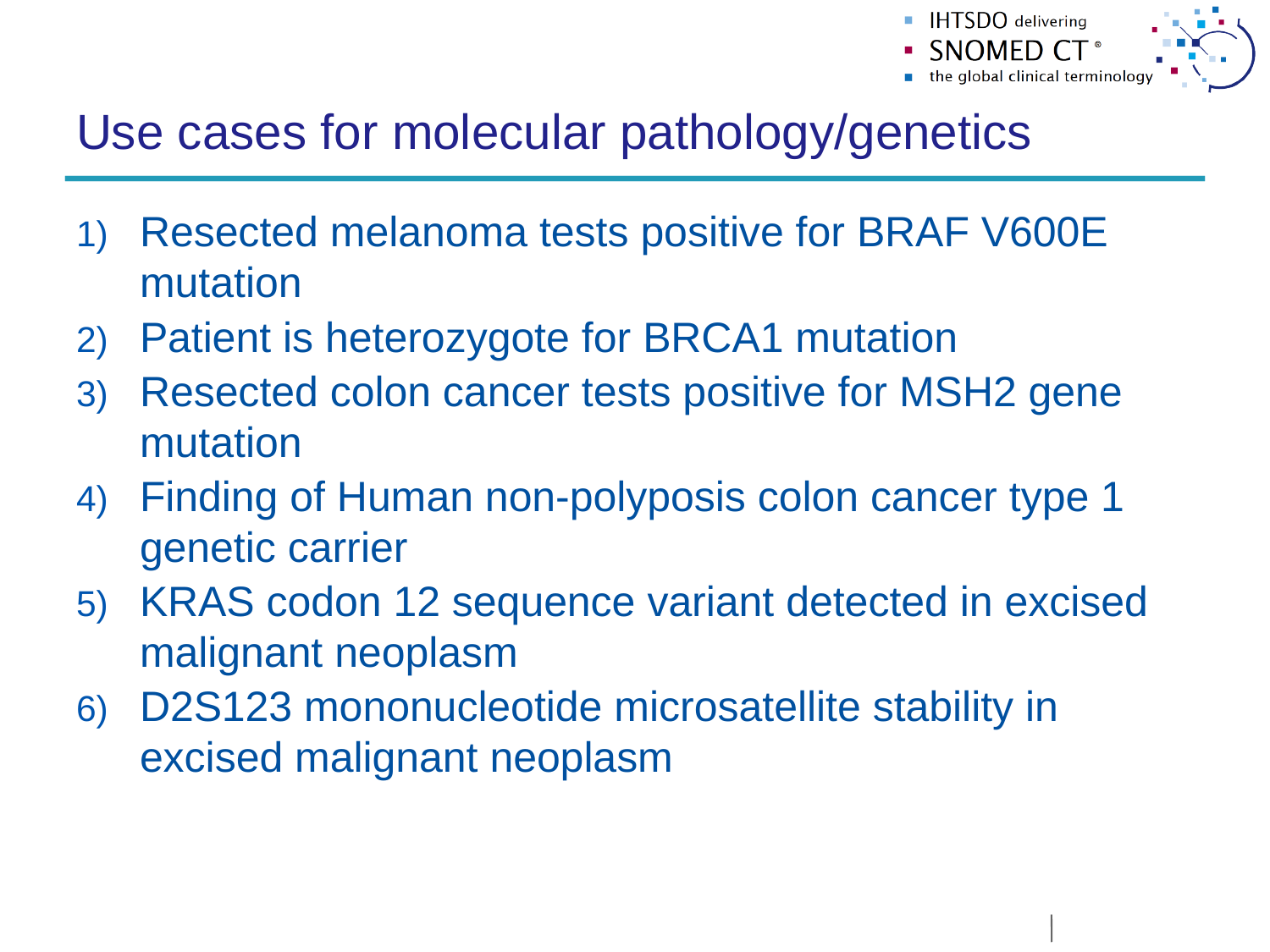

# Use cases for molecular pathology/genetics
Resected melanoma tests positive for BRAF V600E mutation
Patient is heterozygote for BRCA1 mutation
Resected colon cancer tests positive for MSH2 gene mutation
Finding of Human non-polyposis colon cancer type 1 genetic carrier
KRAS codon 12 sequence variant detected in excised malignant neoplasm
D2S123 mononucleotide microsatellite stability in excised malignant neoplasm